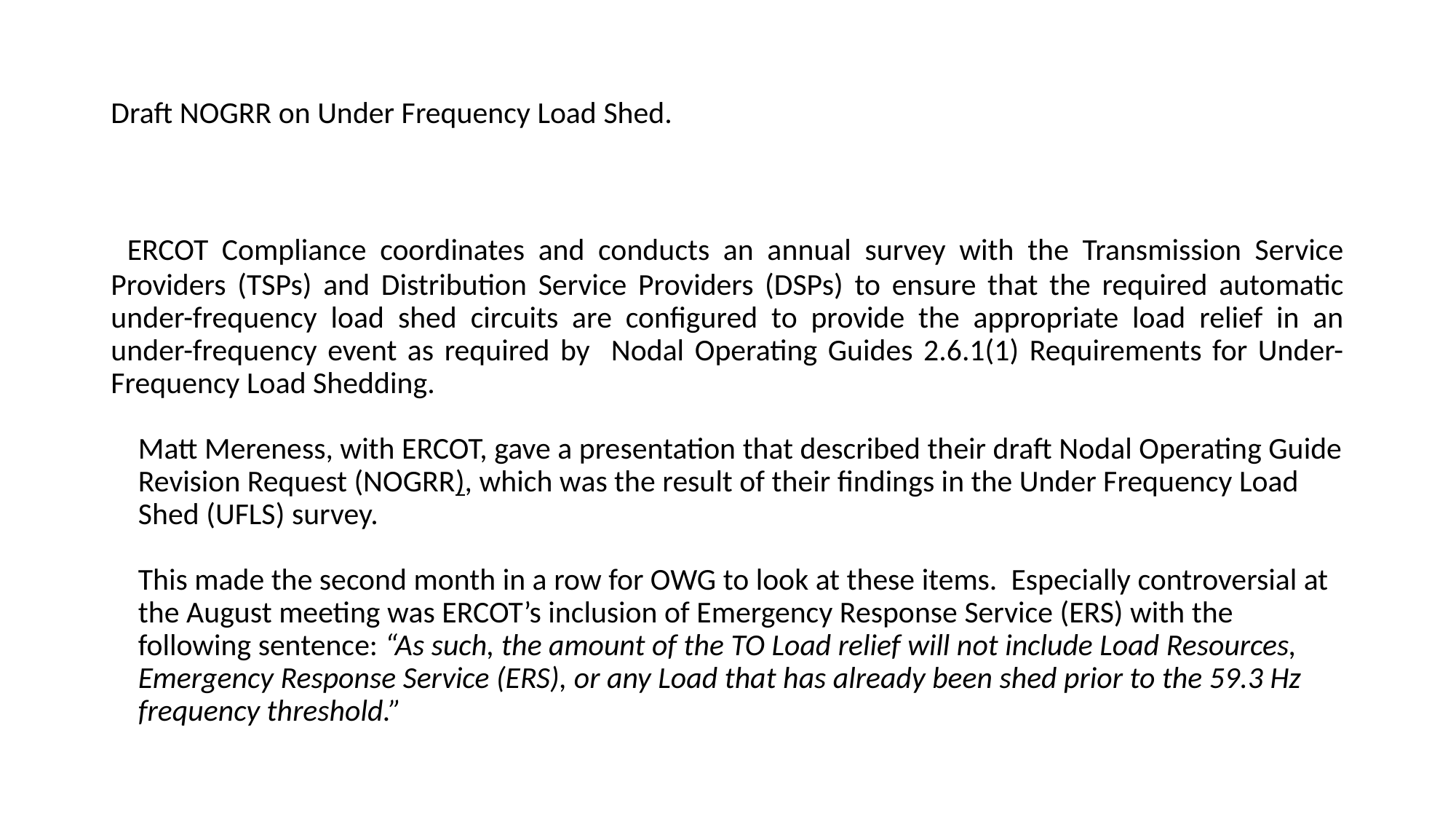

# Draft NOGRR on Under Frequency Load Shed.
 ERCOT Compliance coordinates and conducts an annual survey with the Transmission Service Providers (TSPs) and Distribution Service Providers (DSPs) to ensure that the required automatic under-frequency load shed circuits are configured to provide the appropriate load relief in an under-frequency event as required by  Nodal Operating Guides 2.6.1(1) Requirements for Under-Frequency Load Shedding.

Matt Mereness, with ERCOT, gave a presentation that described their draft Nodal Operating Guide Revision Request (NOGRR), which was the result of their findings in the Under Frequency Load Shed (UFLS) survey.

This made the second month in a row for OWG to look at these items.  Especially controversial at the August meeting was ERCOT’s inclusion of Emergency Response Service (ERS) with the following sentence: “As such, the amount of the TO Load relief will not include Load Resources, Emergency Response Service (ERS), or any Load that has already been shed prior to the 59.3 Hz frequency threshold.”